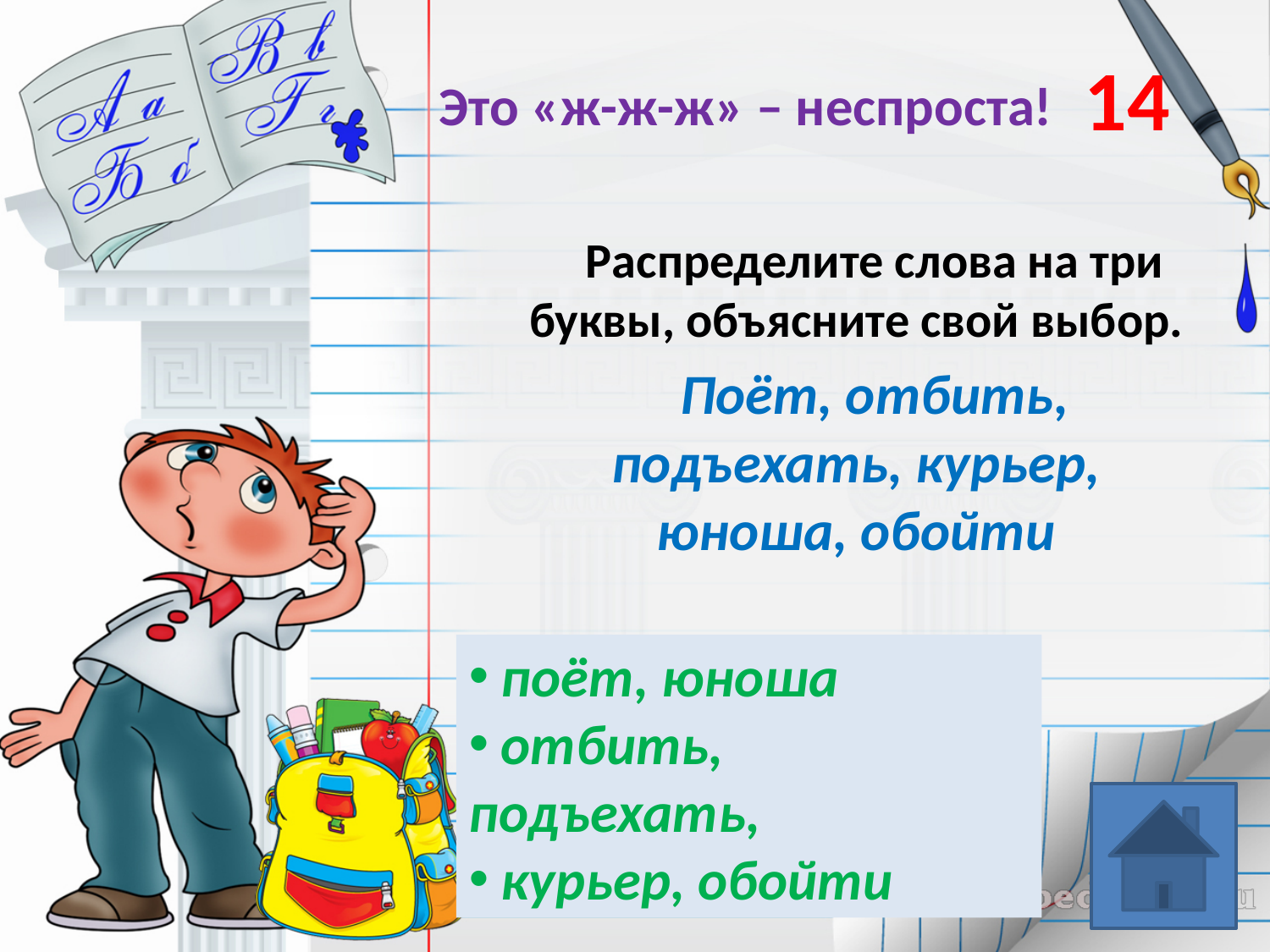

14
# Это «ж-ж-ж» – неспроста!
Распределите слова на три буквы, объясните свой выбор.
Поёт, отбить, подъехать, курьер, юноша, обойти
 поёт, юноша
 отбить, подъехать,
 курьер, обойти